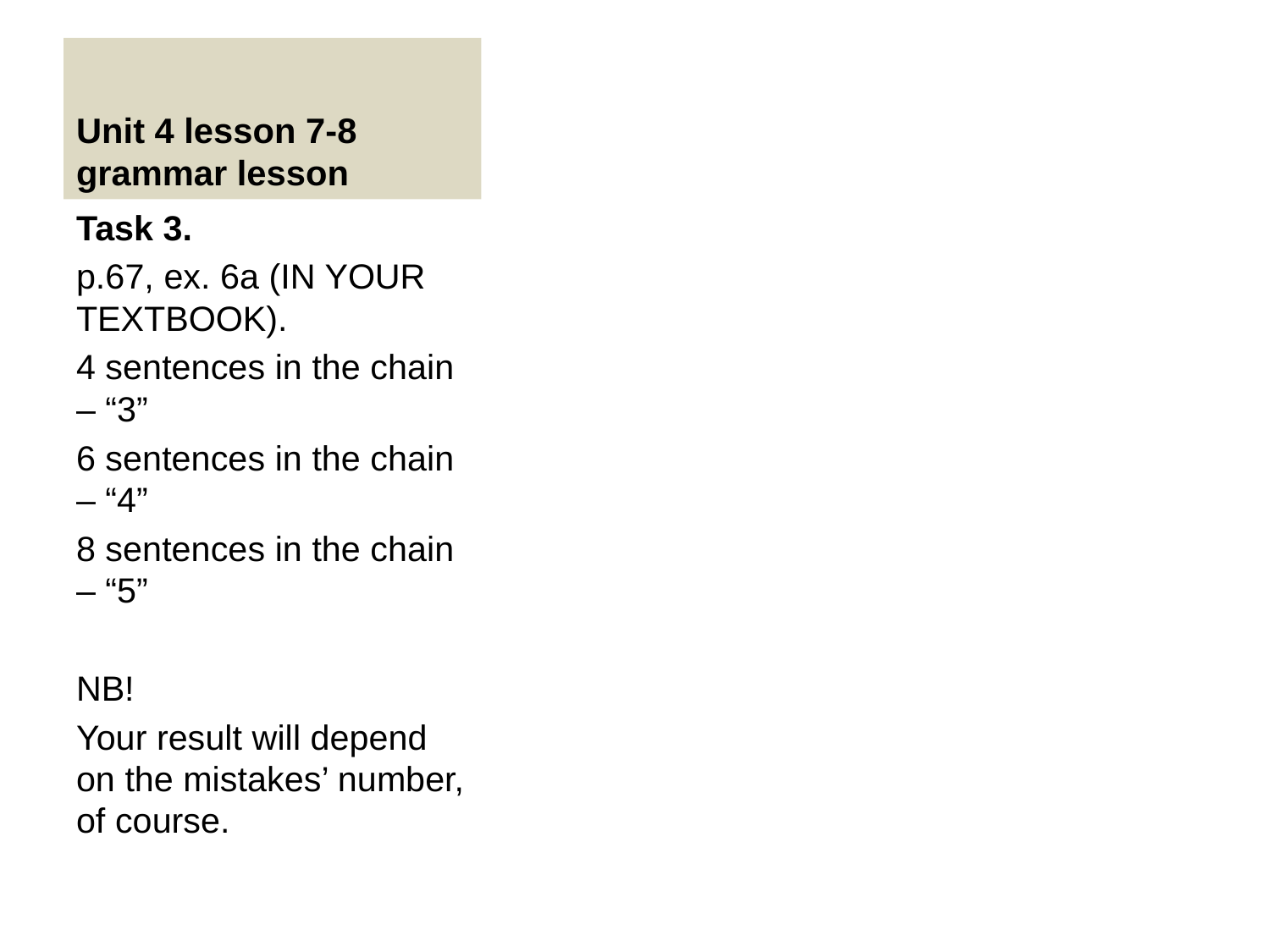

# Unit 4 lesson 7-8 grammar lesson

Task 3.
p.67, ex. 6a (IN YOUR TEXTBOOK).
4 sentences in the chain – “3”
6 sentences in the chain – “4”
8 sentences in the chain – “5”

NB!
Your result will depend on the mistakes’ number, of course.